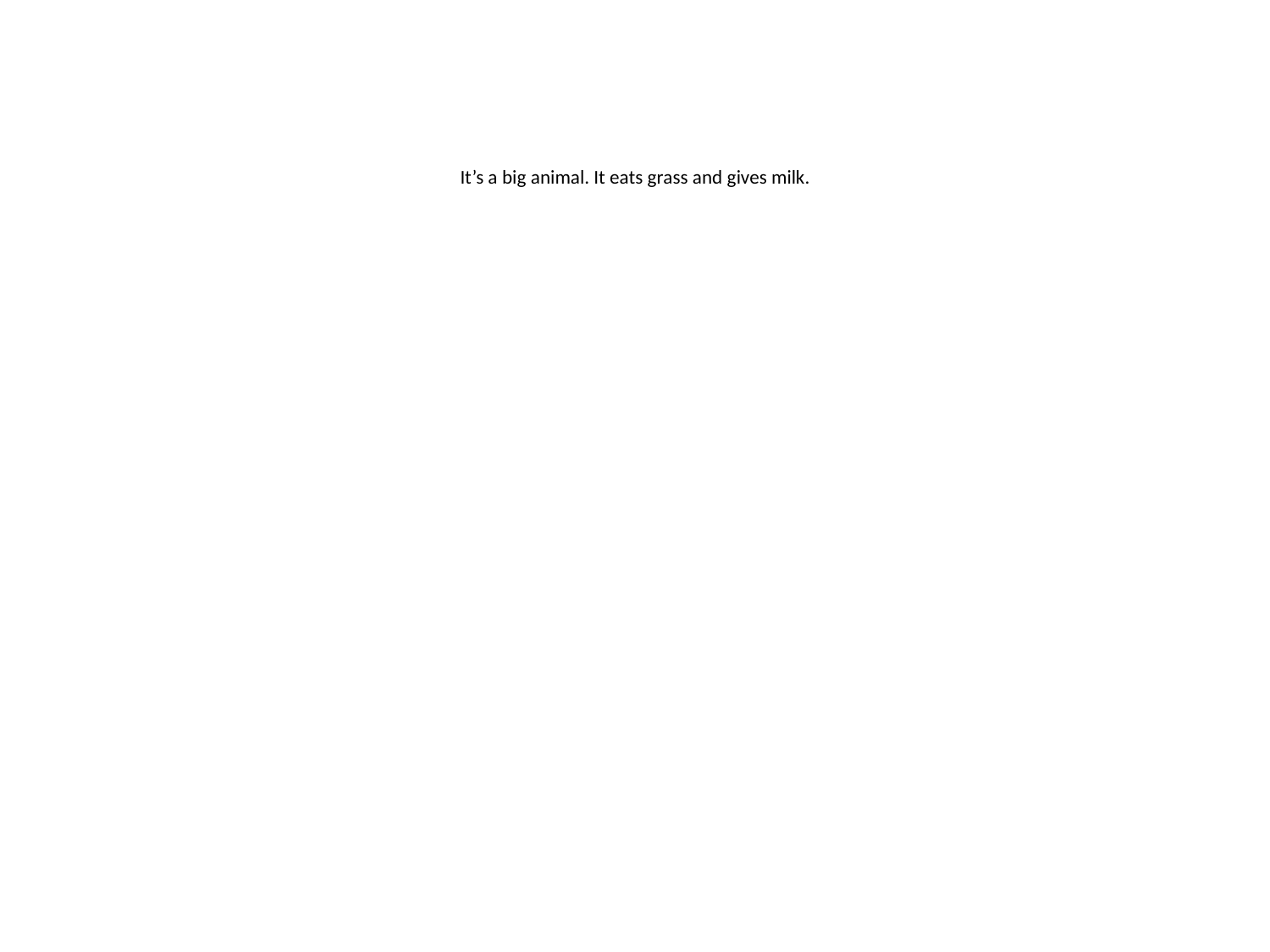

# It’s a big animal. It eats grass and gives milk.